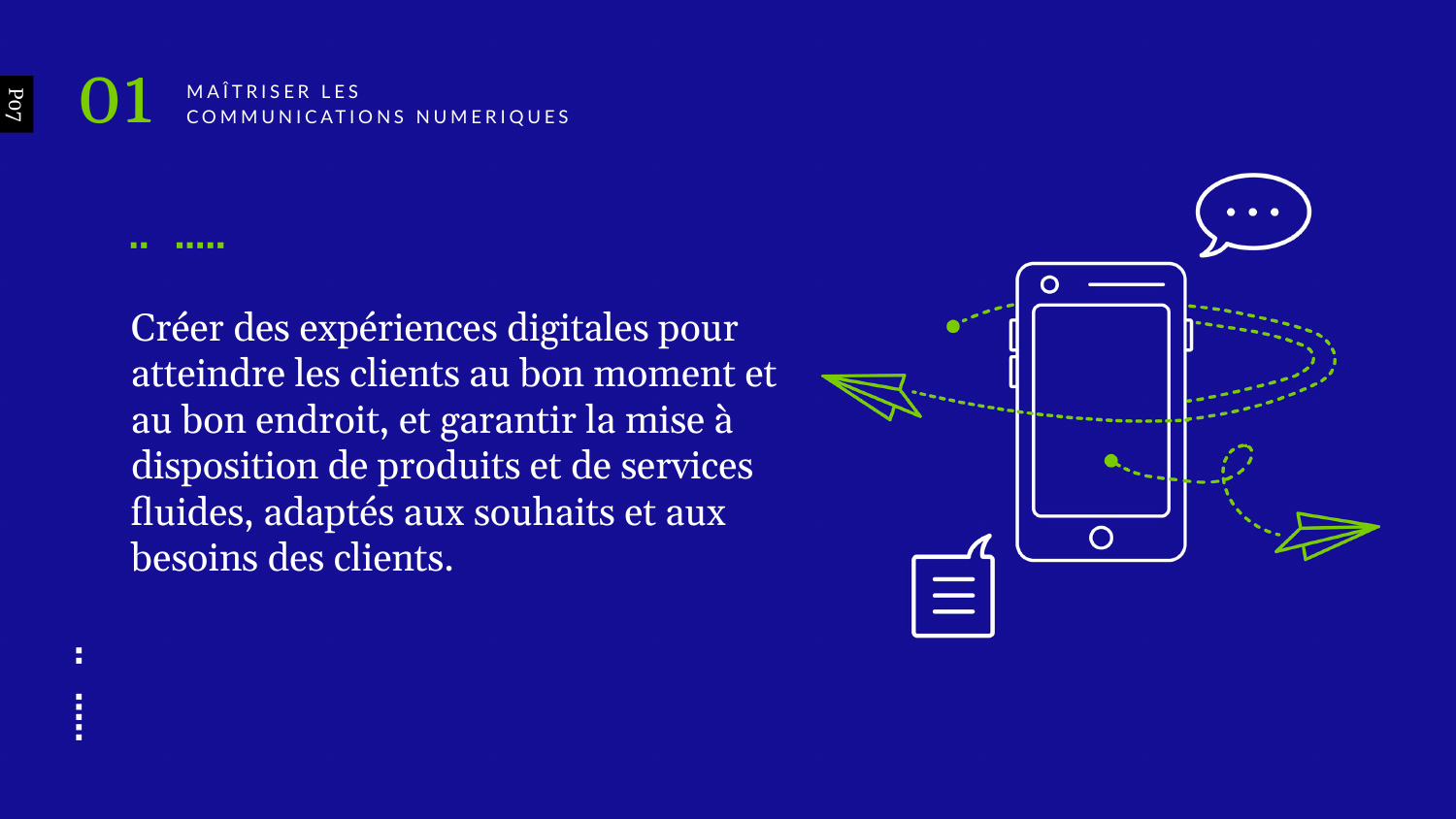

01
maîtriser les
communications NUMERIQUES
P07
Créer des expériences digitales pour atteindre les clients au bon moment et au bon endroit, et garantir la mise à disposition de produits et de services fluides, adaptés aux souhaits et aux besoins des clients.